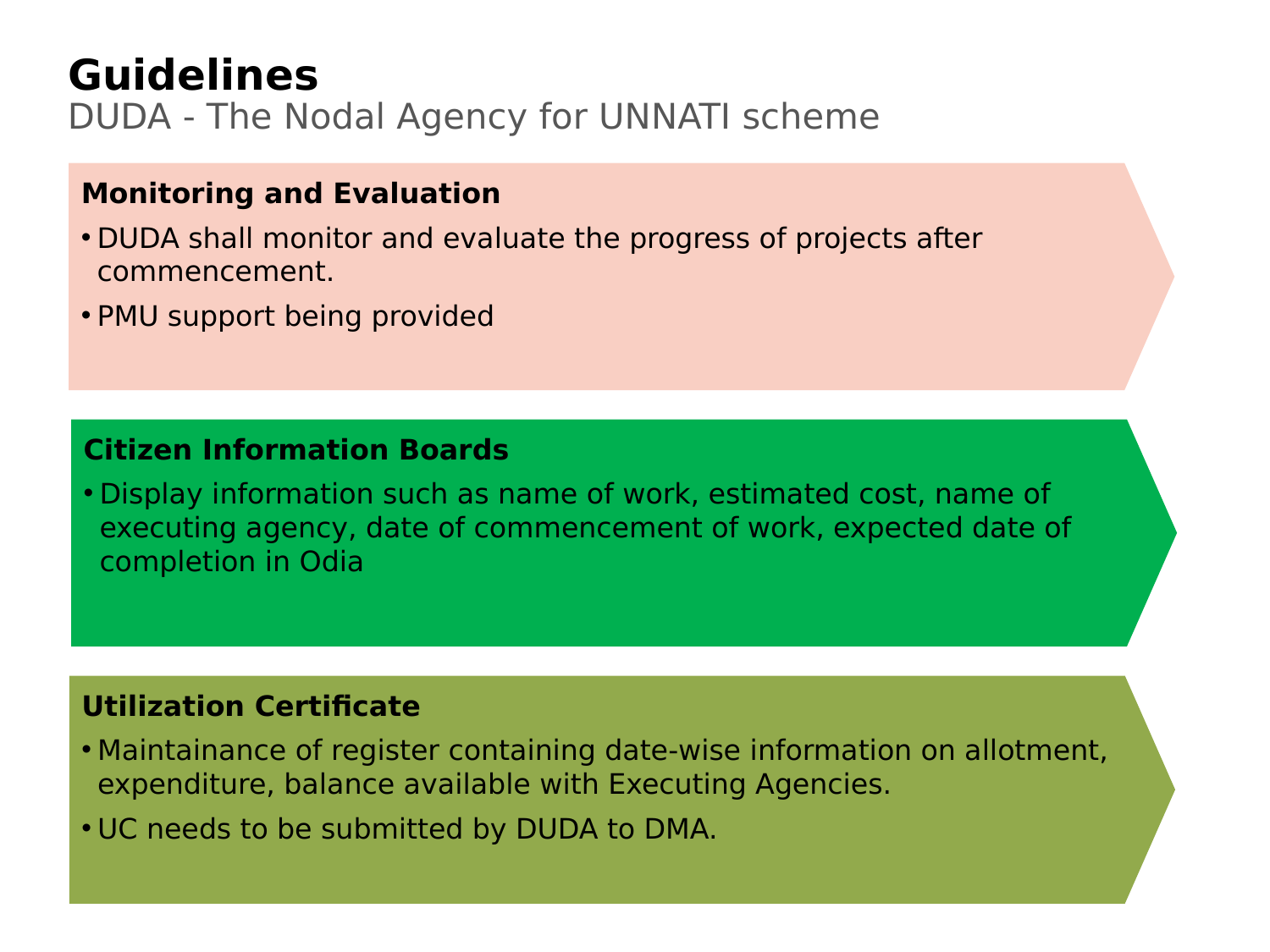

Guidelines
DUDA - The Nodal Agency for UNNATI scheme
Monitoring and Evaluation
DUDA shall monitor and evaluate the progress of projects after commencement.
PMU support being provided

Citizen Information Boards
Display information such as name of work, estimated cost, name of executing agency, date of commencement of work, expected date of completion in Odia
Utilization Certificate
Maintainance of register containing date-wise information on allotment, expenditure, balance available with Executing Agencies.
UC needs to be submitted by DUDA to DMA.